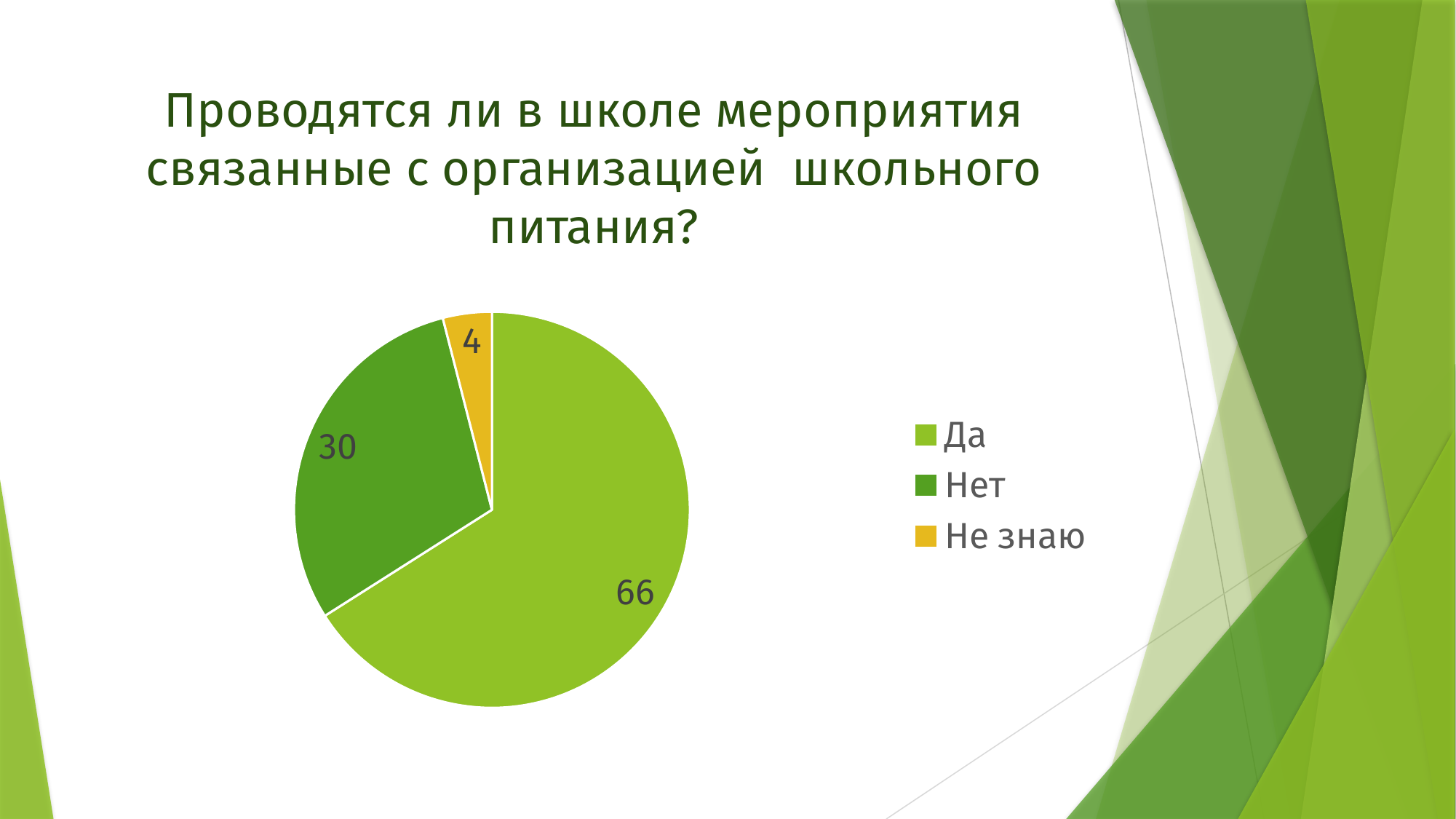

# Проводятся ли в школе мероприятия связанные с организацией  школьного питания?

### Chart

| Category | Столбец1 |
|---|---|
| Да | 66.0 |
| Нет | 30.0 |
| Не знаю | 4.0 |